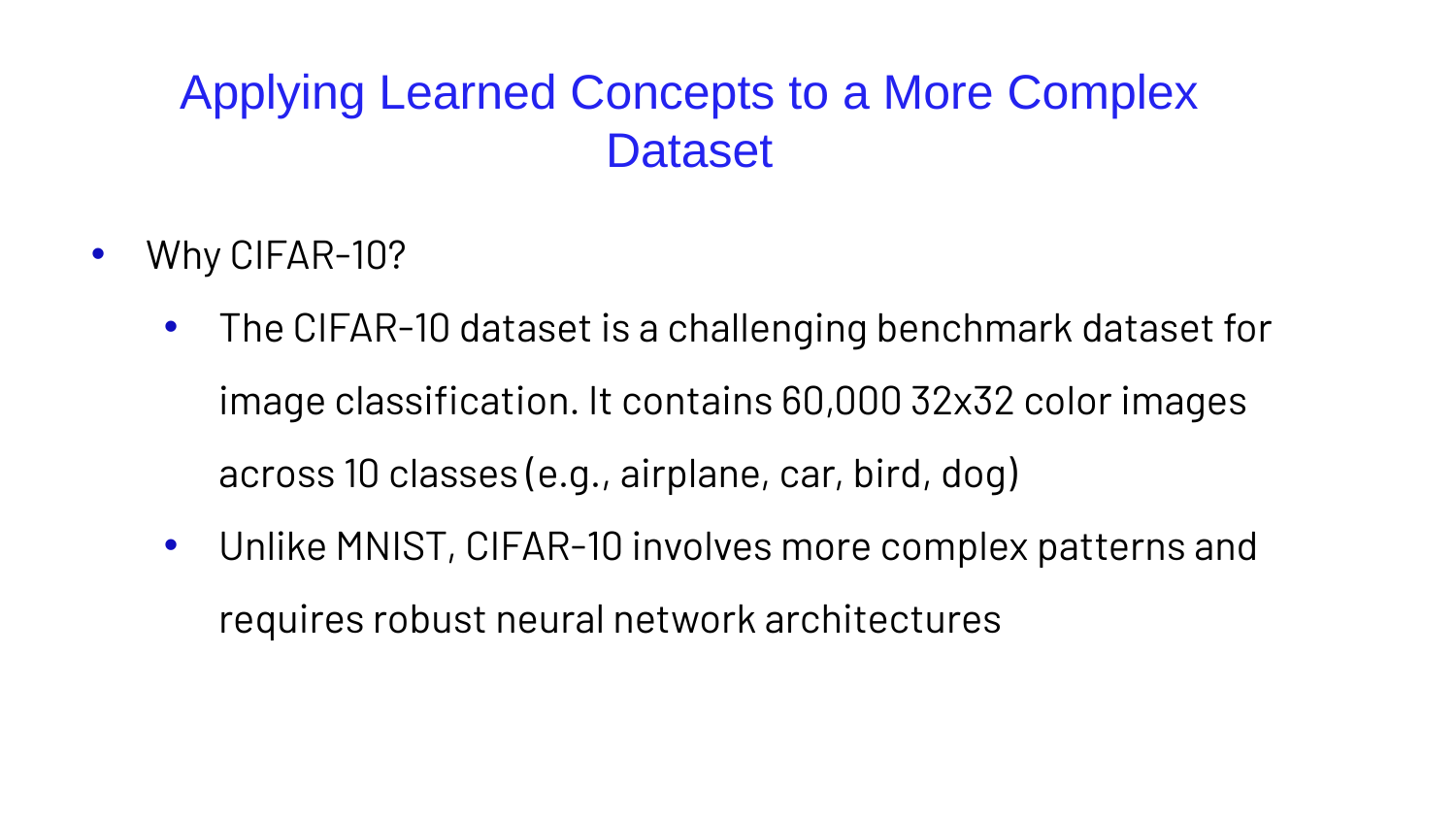

Applying Learned Concepts to a More Complex Dataset
Why CIFAR-10?
The CIFAR-10 dataset is a challenging benchmark dataset for image classification. It contains 60,000 32x32 color images across 10 classes (e.g., airplane, car, bird, dog)
Unlike MNIST, CIFAR-10 involves more complex patterns and requires robust neural network architectures